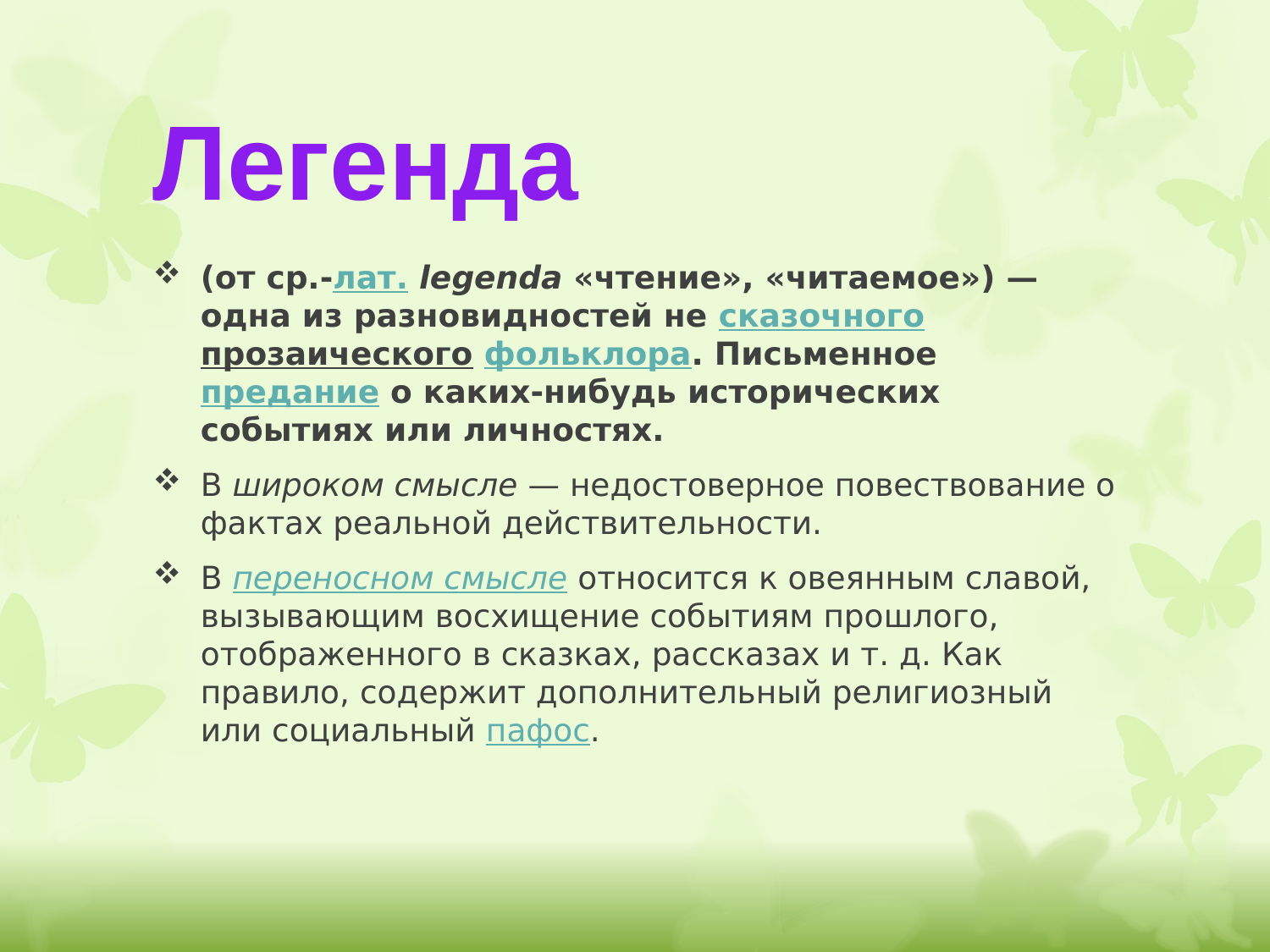

# Легенда
(от ср.-лат. legenda «чтение», «читаемое») — одна из разновидностей не сказочного прозаического фольклора. Письменное предание о каких-нибудь исторических событиях или личностях.
В широком смысле — недостоверное повествование о фактах реальной действительности.
В переносном смысле относится к овеянным славой, вызывающим восхищение событиям прошлого, отображенного в сказках, рассказах и т. д. Как правило, содержит дополнительный религиозный или социальный пафос.